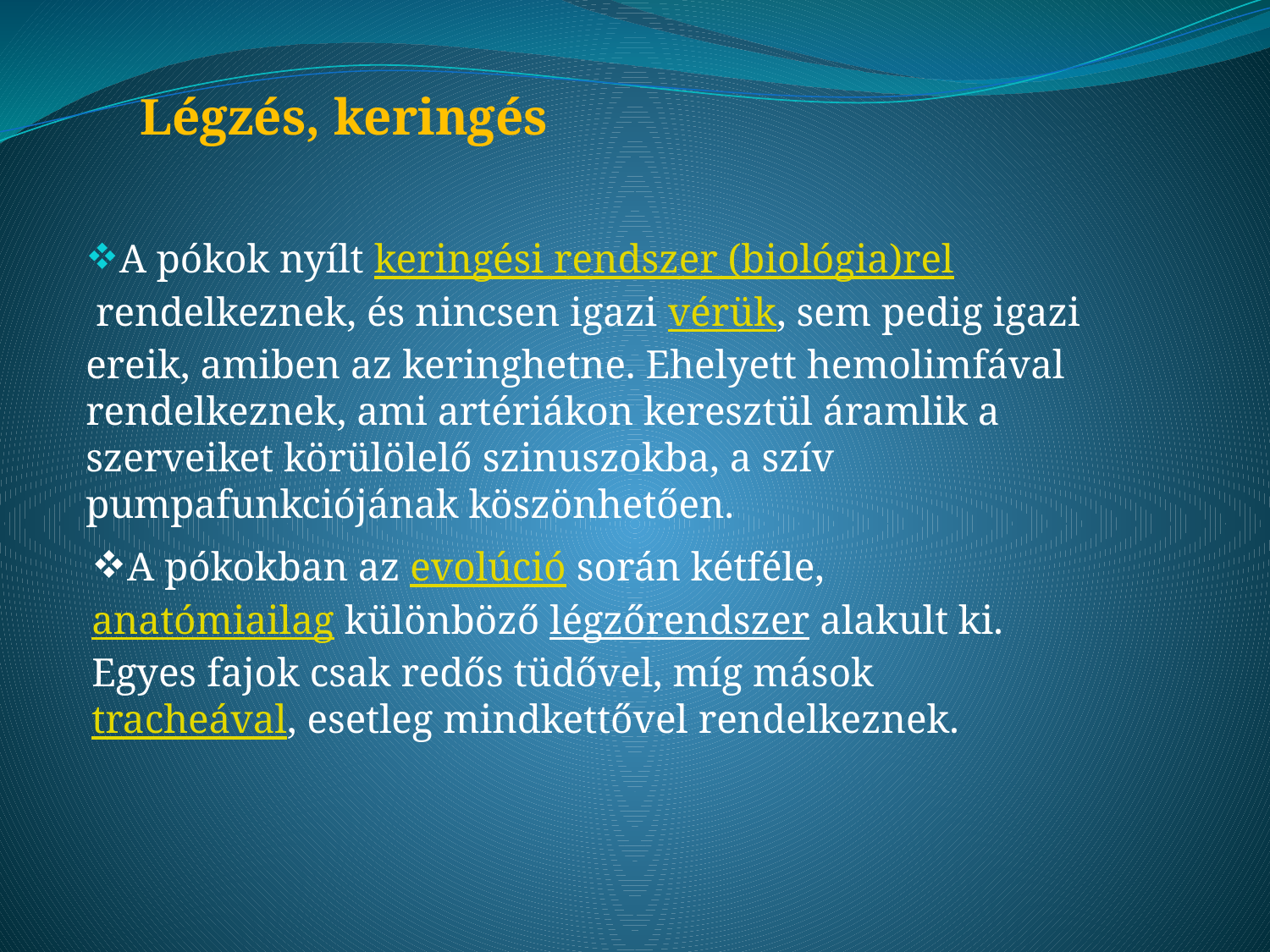

Légzés, keringés
A pókok nyílt keringési rendszer (biológia)rel rendelkeznek, és nincsen igazi vérük, sem pedig igazi ereik, amiben az keringhetne. Ehelyett hemolimfával rendelkeznek, ami artériákon keresztül áramlik a szerveiket körülölelő szinuszokba, a szív pumpafunkciójának köszönhetően.

A pókokban az evolúció során kétféle, anatómiailag különböző légzőrendszer alakult ki. Egyes fajok csak redős tüdővel, míg másoktracheával, esetleg mindkettővel rendelkeznek.